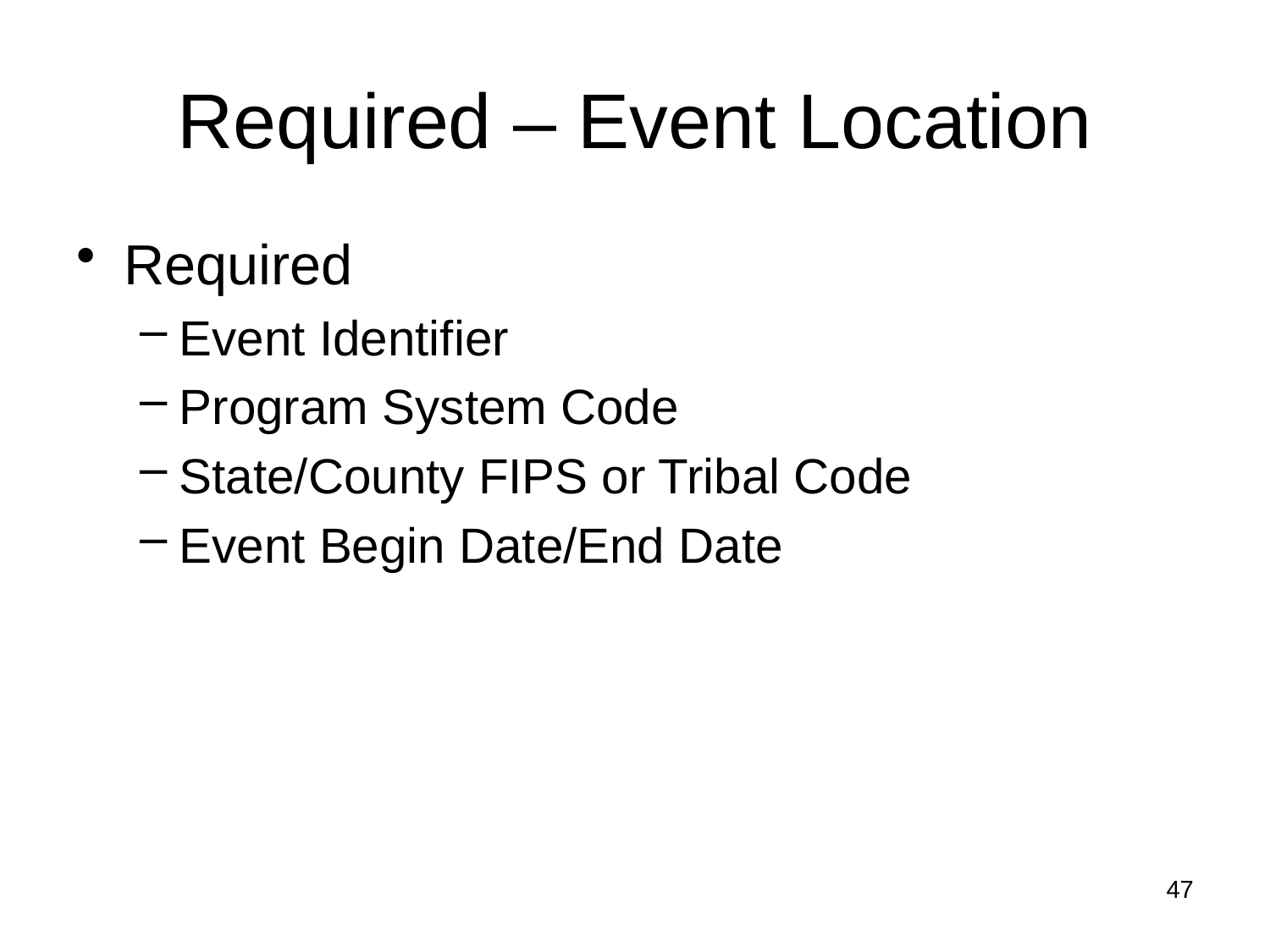

# Required – Event Location
Required
Event Identifier
Program System Code
State/County FIPS or Tribal Code
Event Begin Date/End Date

47